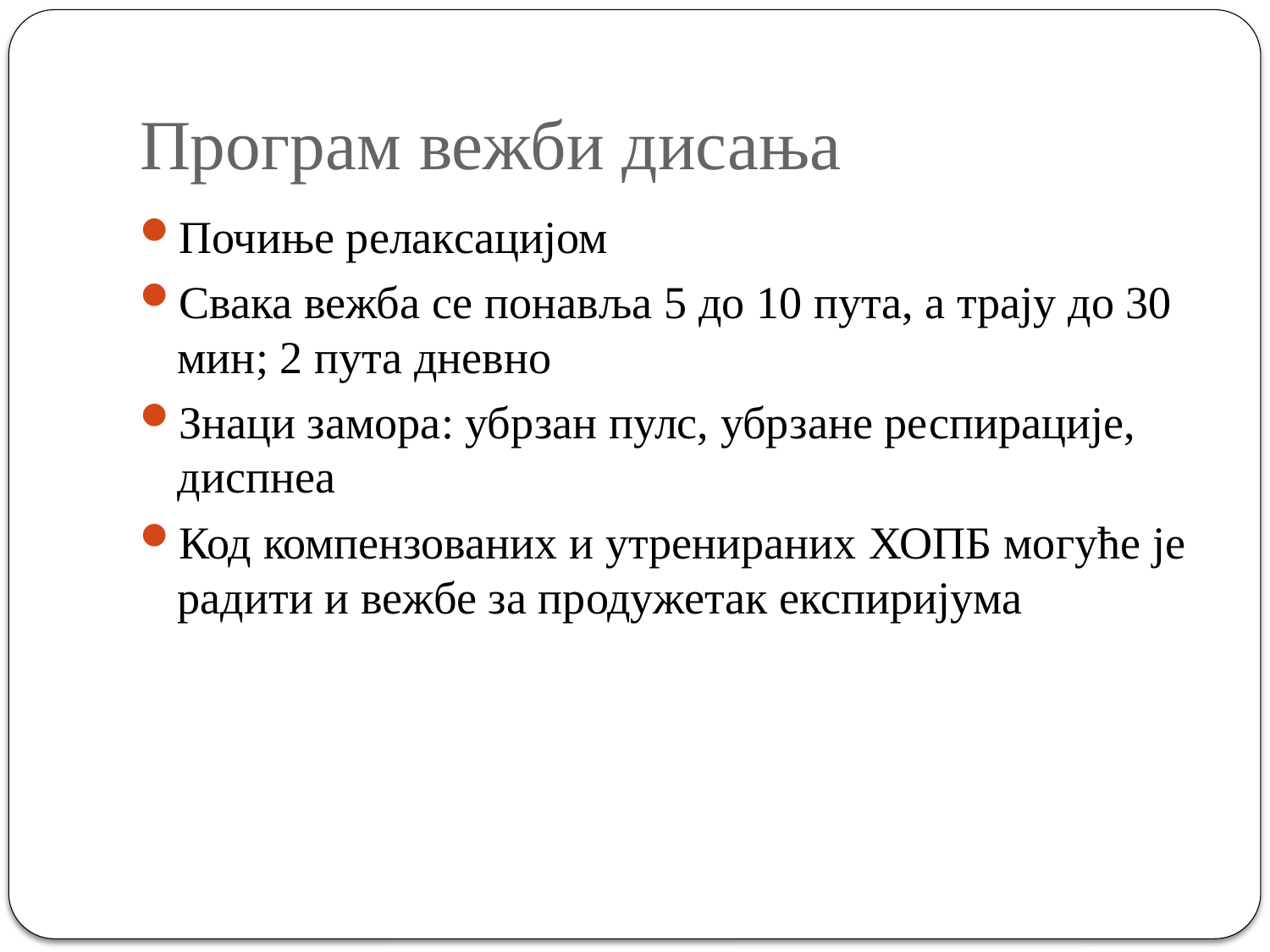

# Програм вежби дисања
Почиње релаксацијом
Свака вежба се понавља 5 до 10 пута, а трају до 30 мин; 2 пута дневно
Знаци замора: убрзан пулс, убрзане респирације, диспнеа
Код компензованих и утренираних ХОПБ могуће је радити и вежбе за продужетак експиријума